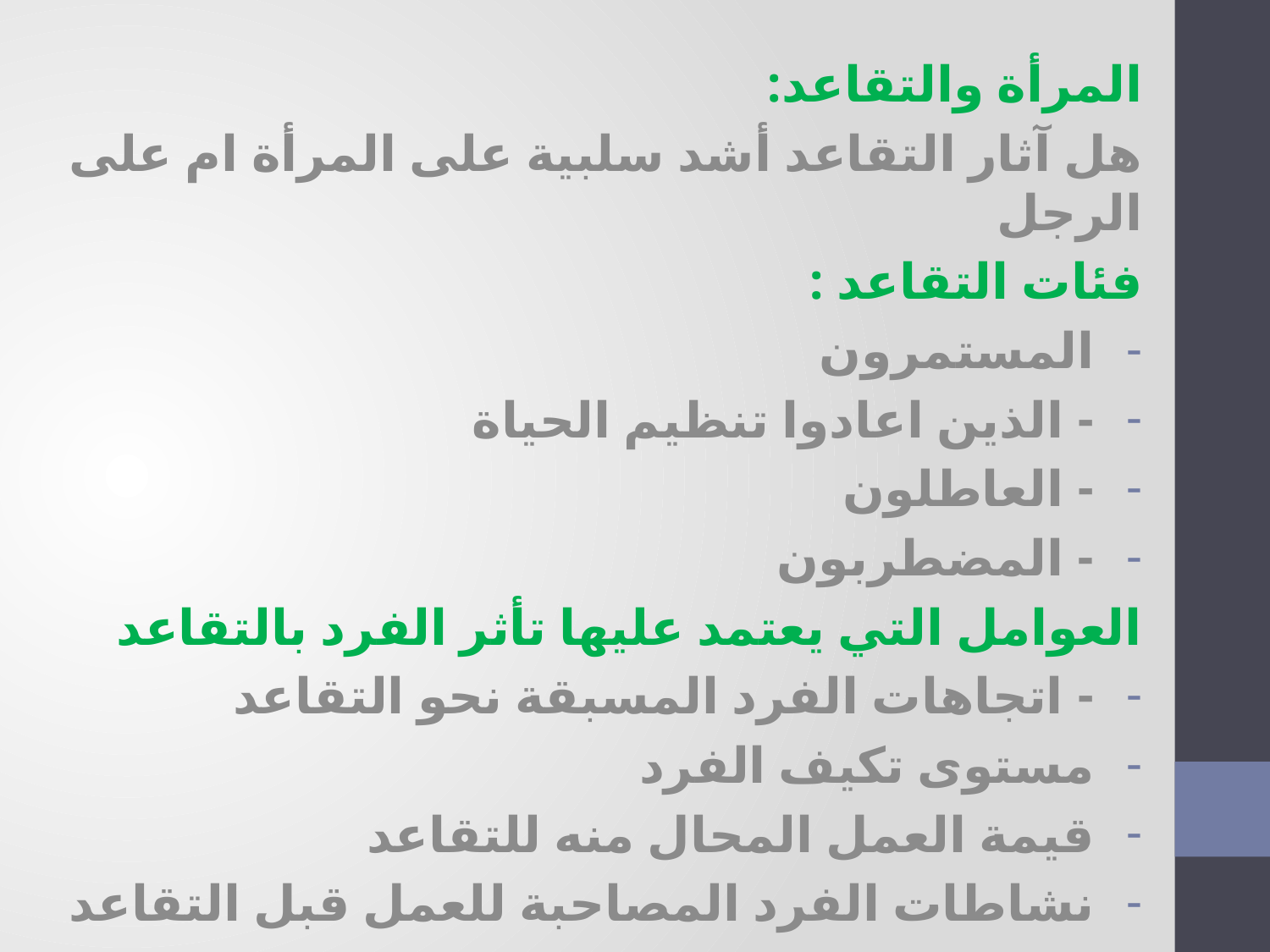

المرأة والتقاعد:
هل آثار التقاعد أشد سلبية على المرأة ام على الرجل
فئات التقاعد :
المستمرون
- الذين اعادوا تنظيم الحياة
- العاطلون
- المضطربون
العوامل التي يعتمد عليها تأثر الفرد بالتقاعد
- اتجاهات الفرد المسبقة نحو التقاعد
مستوى تكيف الفرد
قيمة العمل المحال منه للتقاعد
نشاطات الفرد المصاحبة للعمل قبل التقاعد